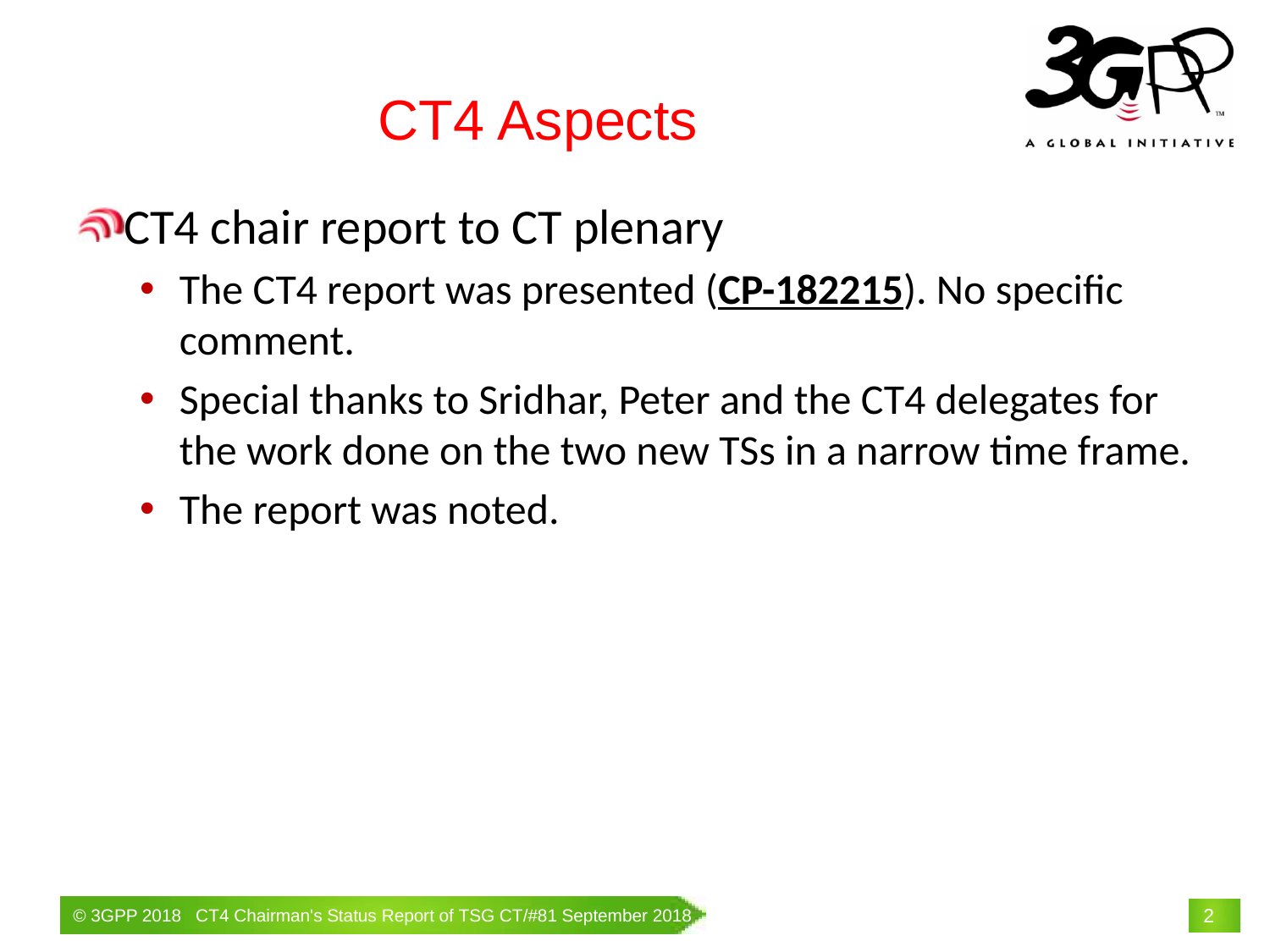

# CT4 Aspects
CT4 chair report to CT plenary
The CT4 report was presented (CP-182215). No specific comment.
Special thanks to Sridhar, Peter and the CT4 delegates for the work done on the two new TSs in a narrow time frame.
The report was noted.